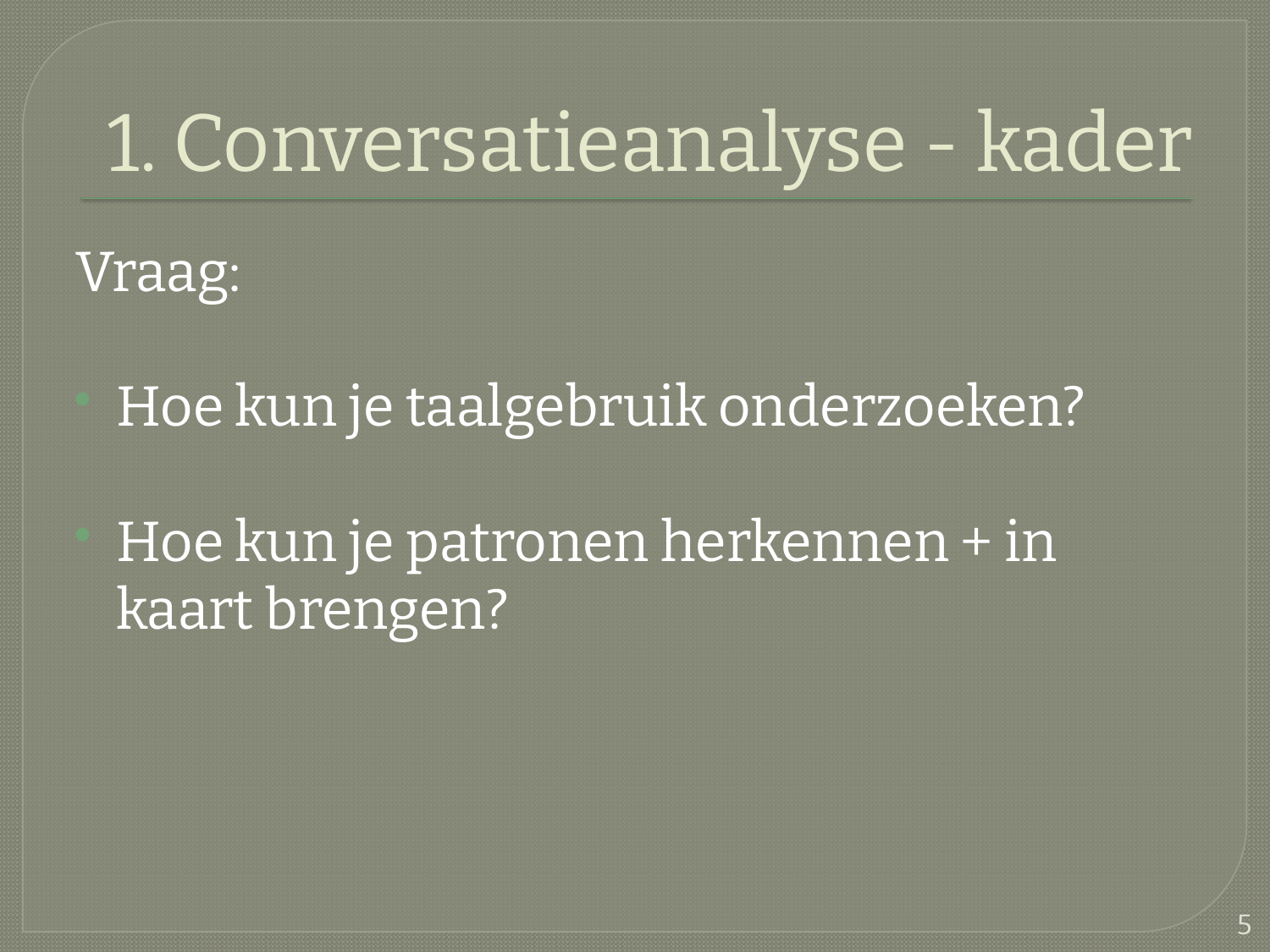

# 1. Conversatieanalyse - kader
Vraag:

Hoe kun je taalgebruik onderzoeken?

Hoe kun je patronen herkennen + in kaart brengen?
5